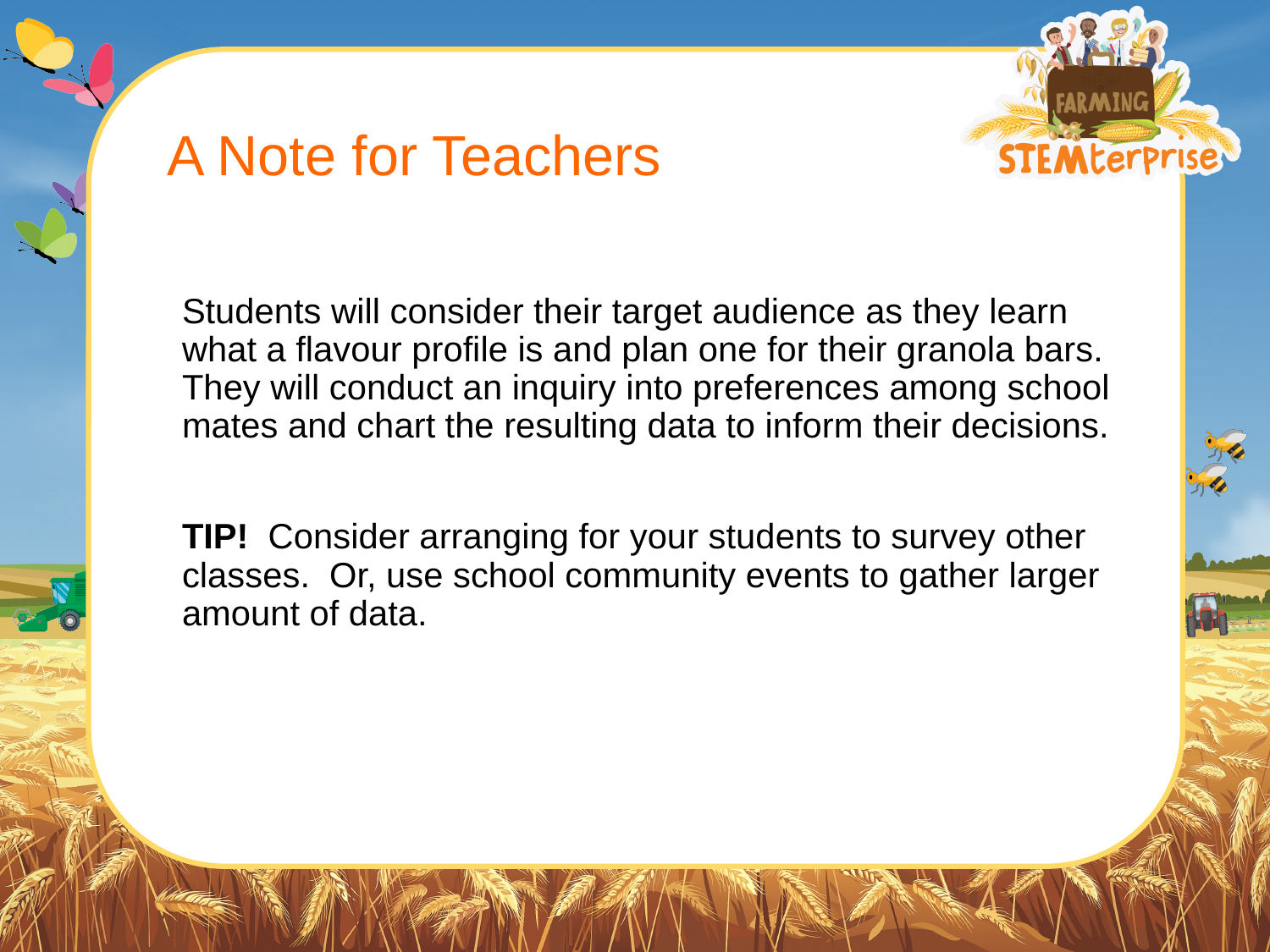

# A Note for Teachers
Students will consider their target audience as they learn what a flavour profile is and plan one for their granola bars. They will conduct an inquiry into preferences among school mates and chart the resulting data to inform their decisions.

TIP!  Consider arranging for your students to survey other classes.  Or, use school community events to gather larger amount of data.